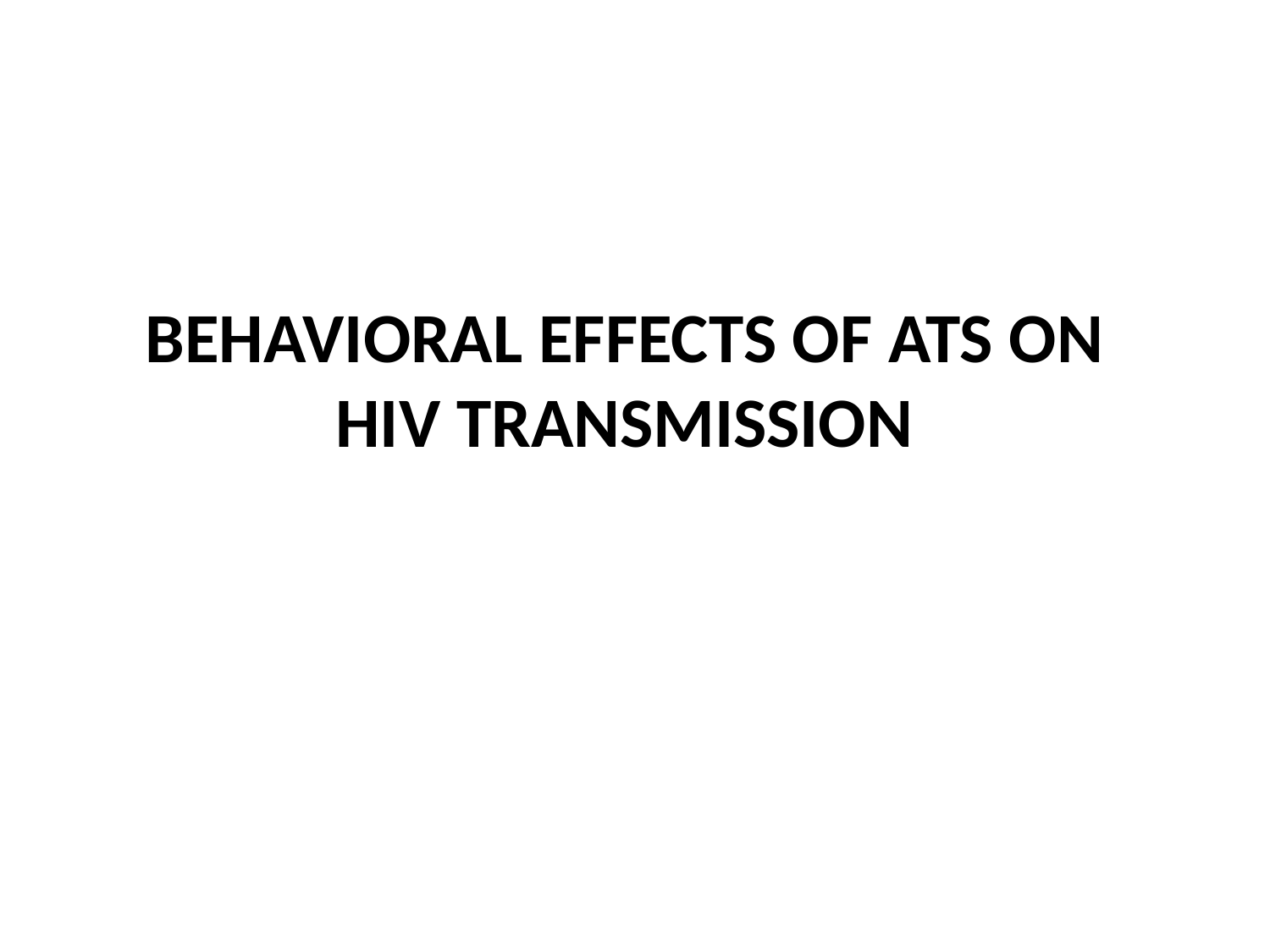

# Behavioral effects of ats on HIV Transmission